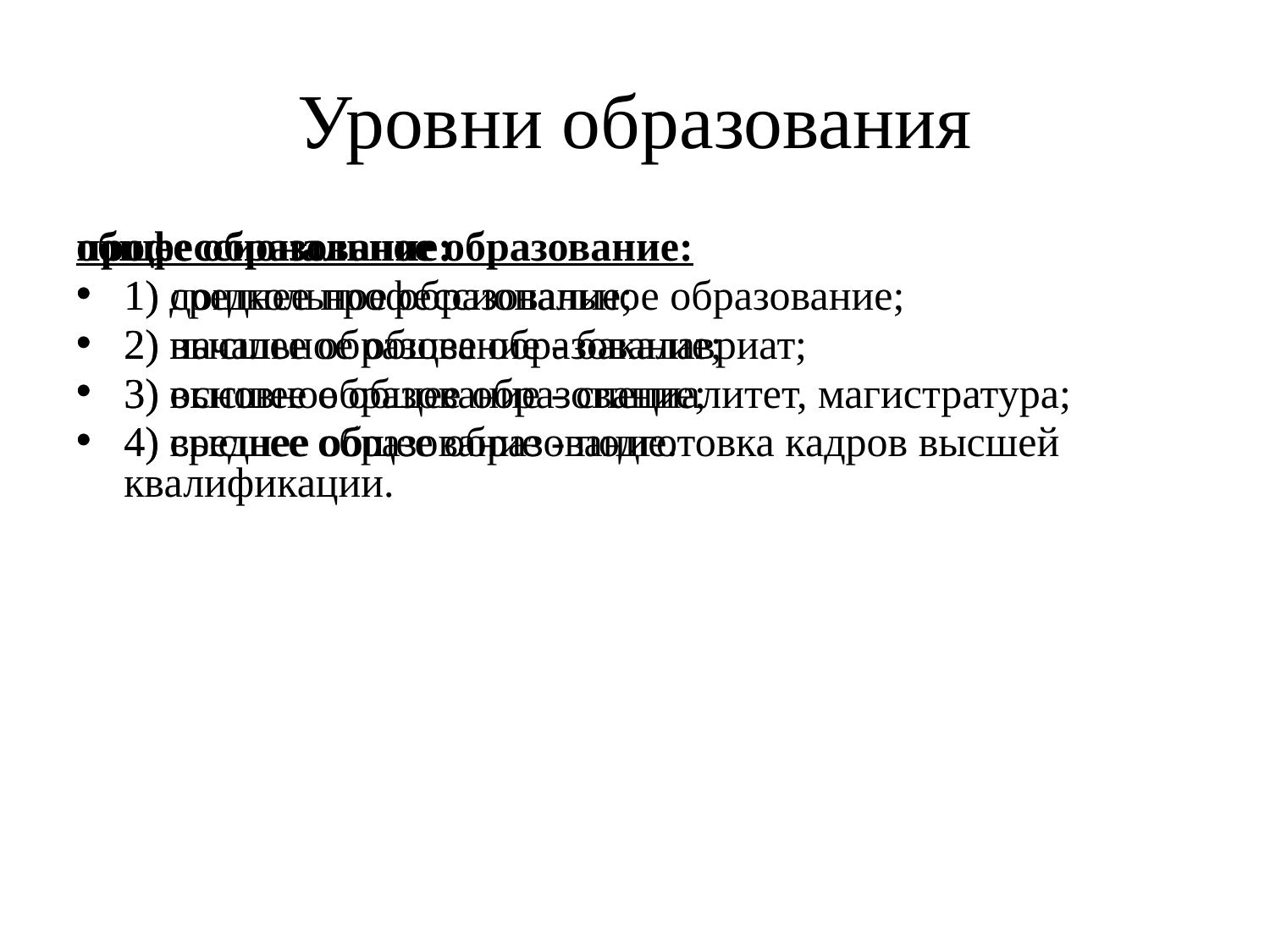

# Уровни образования
общее образование:
1) дошкольное образование;
2) начальное общее образование;
3) основное общее образование;
4) среднее общее образование.
профессиональное образование:
1) среднее профессиональное образование;
2) высшее образование - бакалавриат;
3) высшее образование - специалитет, магистратура;
4) высшее образование - подготовка кадров высшей квалификации.